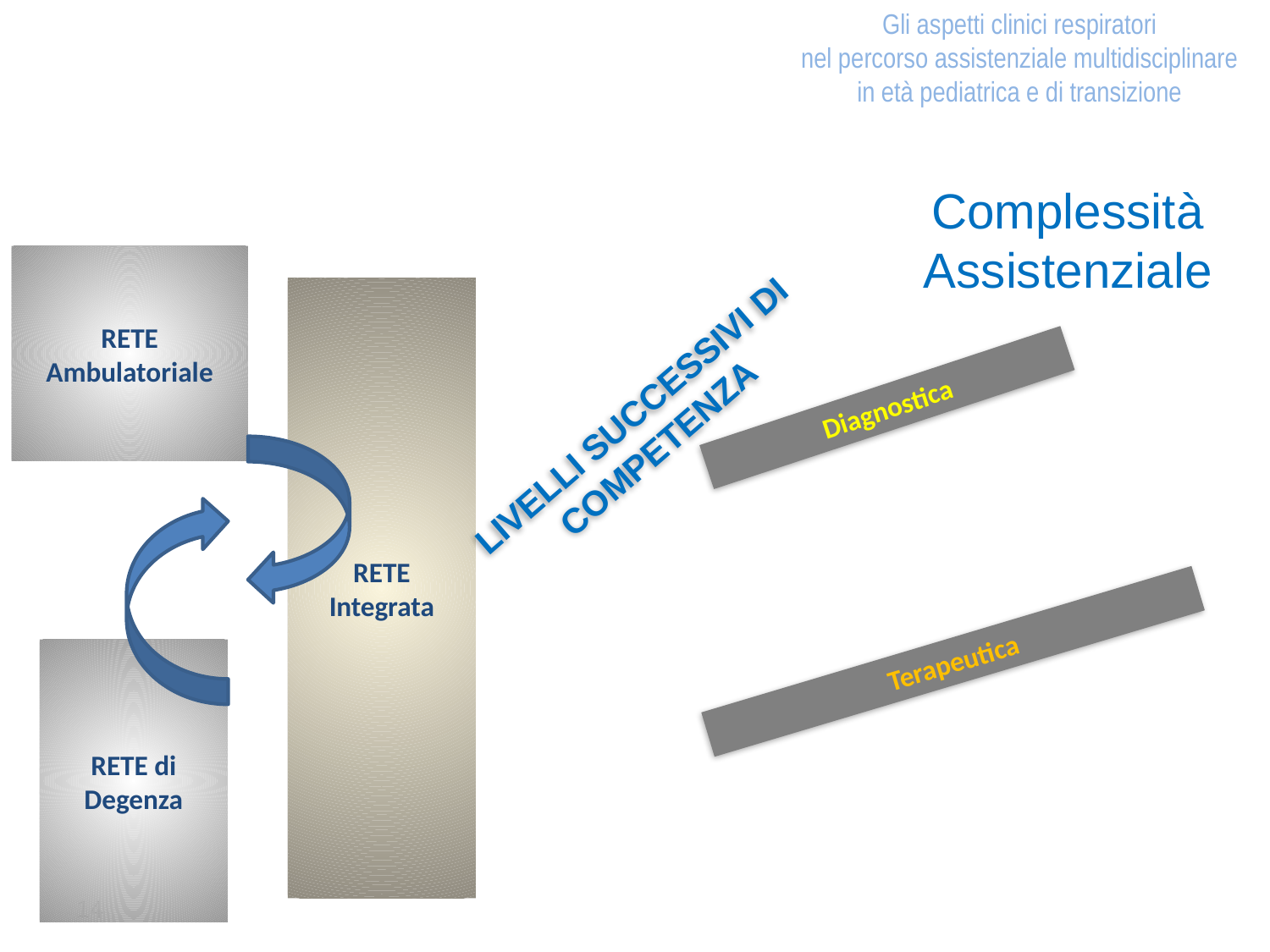

Gli aspetti clinici respiratori
nel percorso assistenziale multidisciplinare
in età pediatrica e di transizione
Complessità Assistenziale

RETE Ambulatoriale

RETE Integrata

Diagnostica
LIVELLI SUCCESSIVI DI COMPETENZA

Terapeutica

RETE di Degenza

14